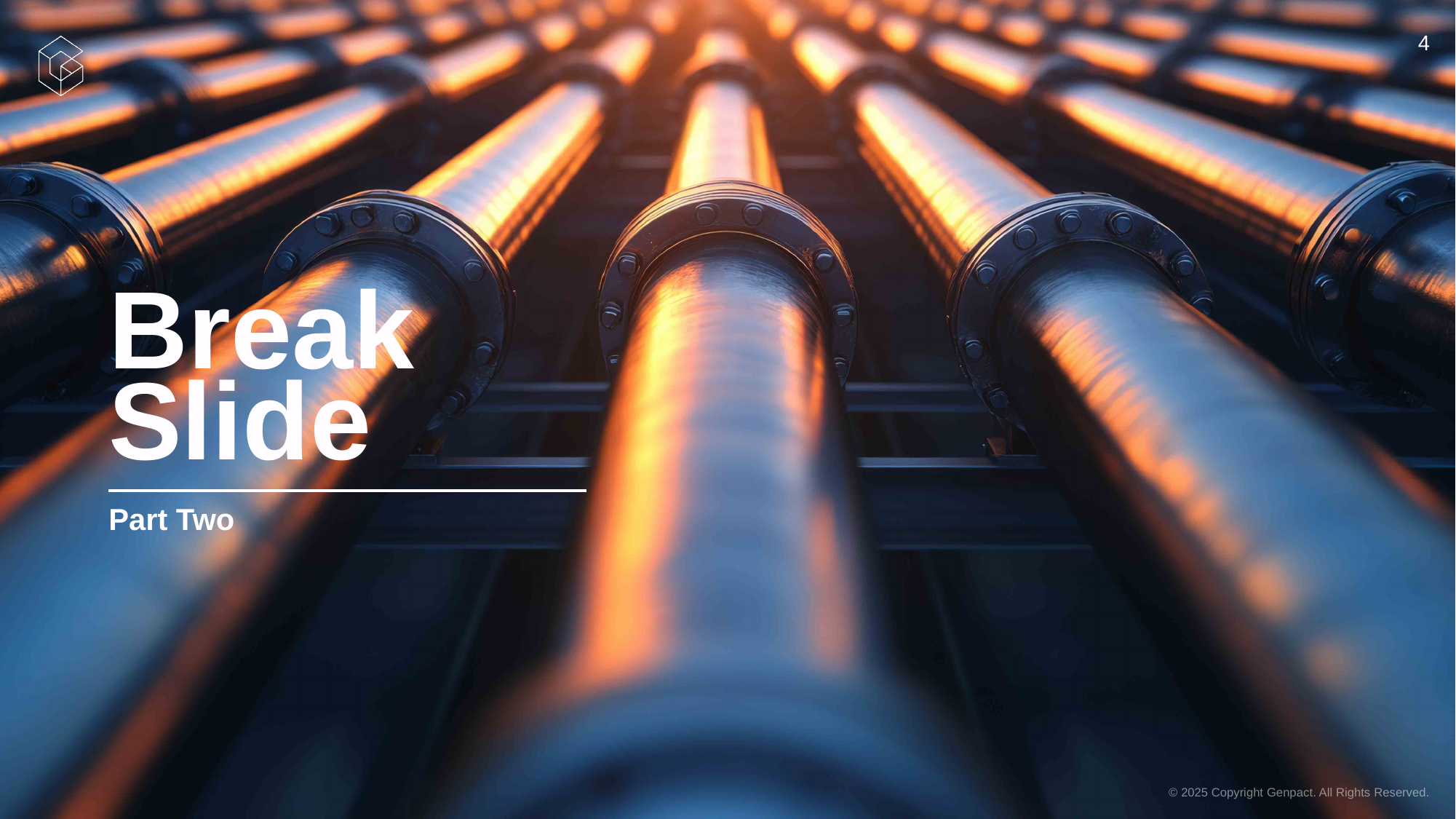

4
# Break Slide
Part Two
© 2025 Copyright Genpact. All Rights Reserved.